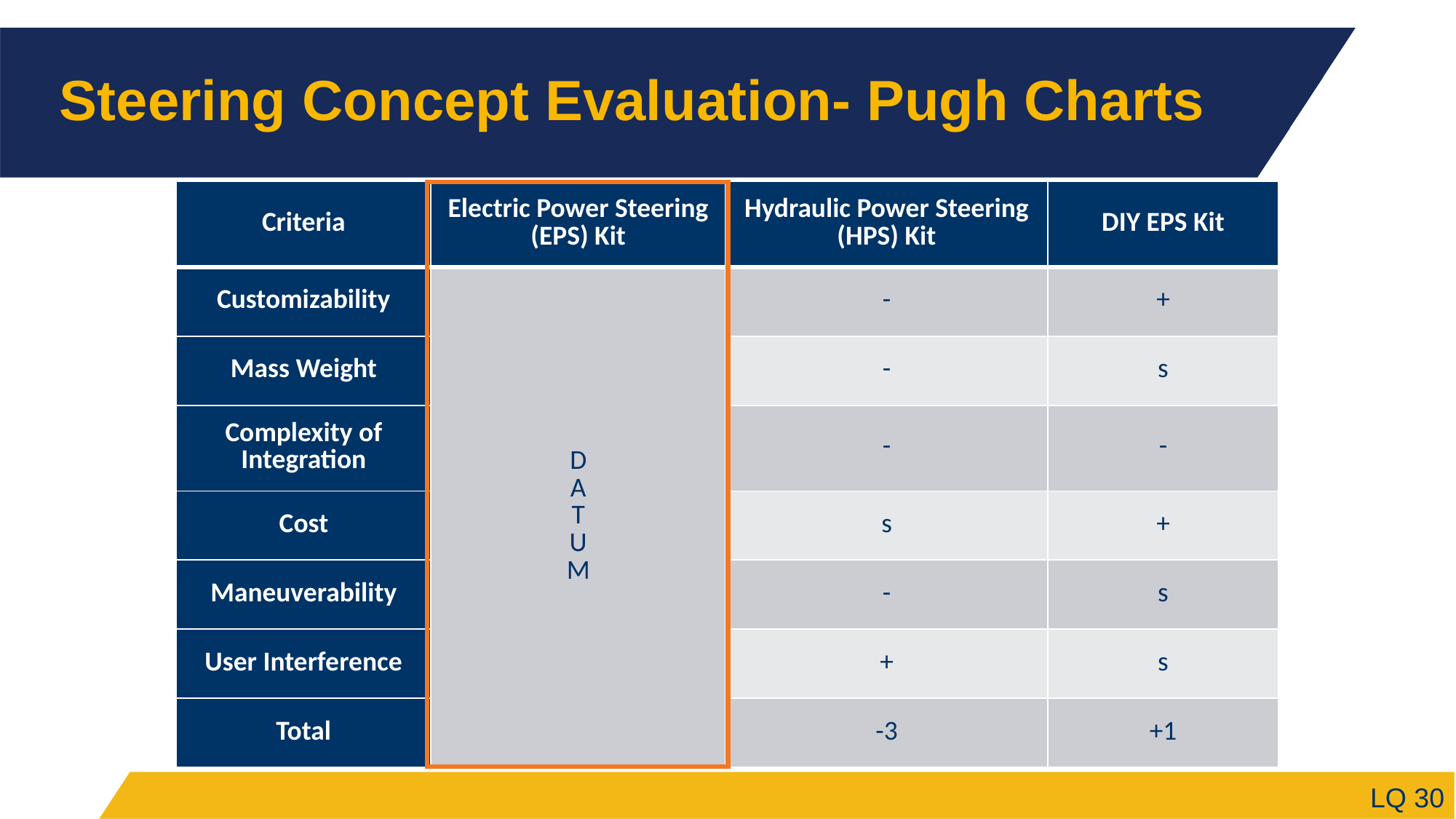

# Steering Concept Evaluation- Pugh Charts
| Criteria | Electric Power Steering (EPS) Kit | Hydraulic Power Steering (HPS) Kit | DIY EPS Kit |
| --- | --- | --- | --- |
| Customizability | D A T U M | - | + |
| Mass Weight |  | - | s |
| Complexity of Integration |  | - | - |
| Cost |  | s | + |
| Maneuverability |  | - | s |
| User Interference |  | + | s |
| Total |  | -3 | +1 |

LQ 30